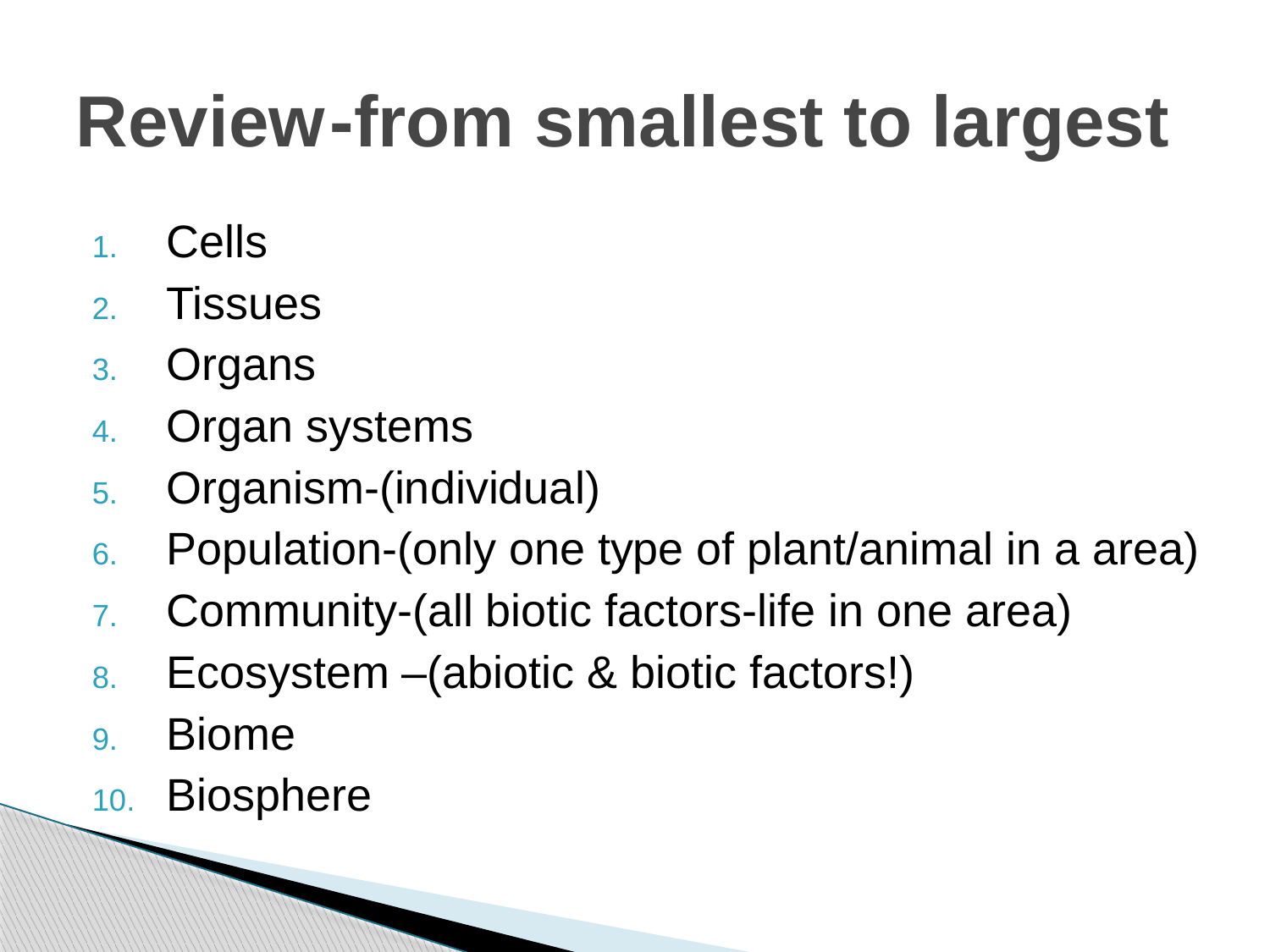

# Review	-from smallest to largest
Cells
Tissues
Organs
Organ systems
Organism-(individual)
Population-(only one type of plant/animal in a area)
Community-(all biotic factors-life in one area)
Ecosystem –(abiotic & biotic factors!)
Biome
Biosphere